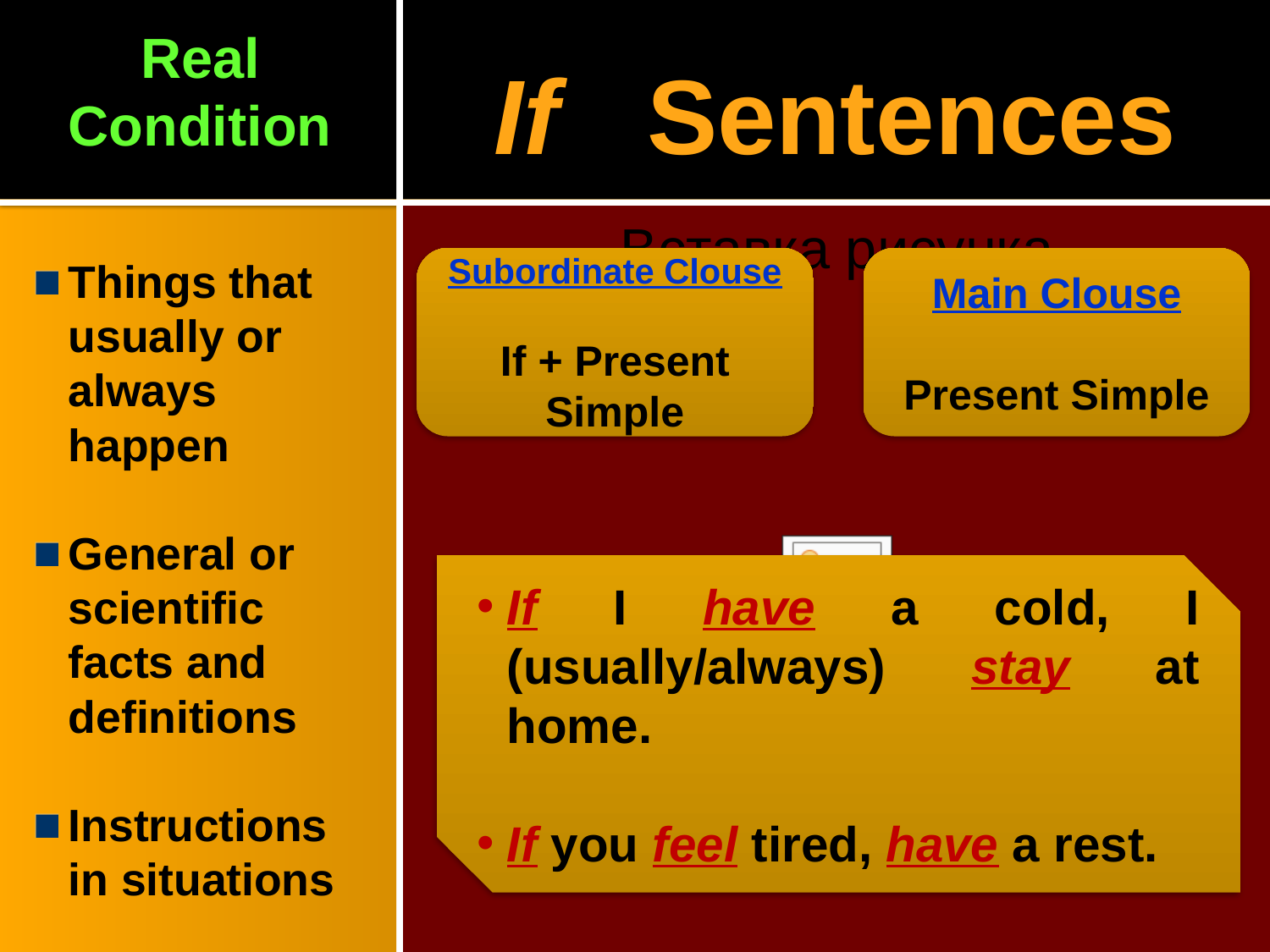

Real Condition
# If   Sentences

Things that usually or always happen

General or scientific facts and definitions

Instructions in situations
Subordinate Clouse

If + Present Simple
Main Clouse

Present Simple
If I have a cold, I (usually/always) stay at home.

If you feel tired, have a rest.